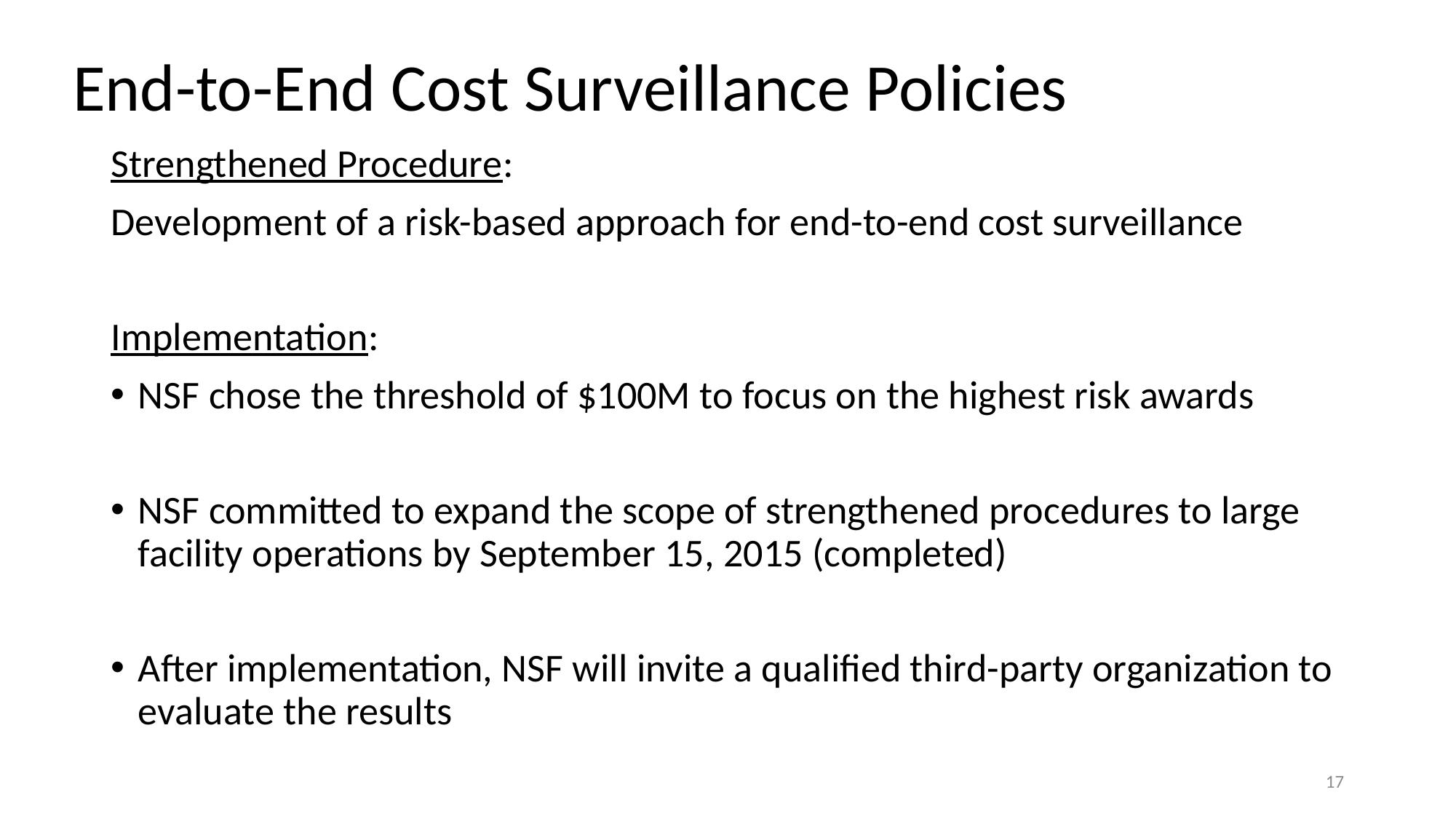

# End-to-End Cost Surveillance Policies
Strengthened Procedure:
Development of a risk-based approach for end-to-end cost surveillance

Implementation:
NSF chose the threshold of $100M to focus on the highest risk awards

NSF committed to expand the scope of strengthened procedures to large facility operations by September 15, 2015 (completed)

After implementation, NSF will invite a qualified third-party organization to evaluate the results
17